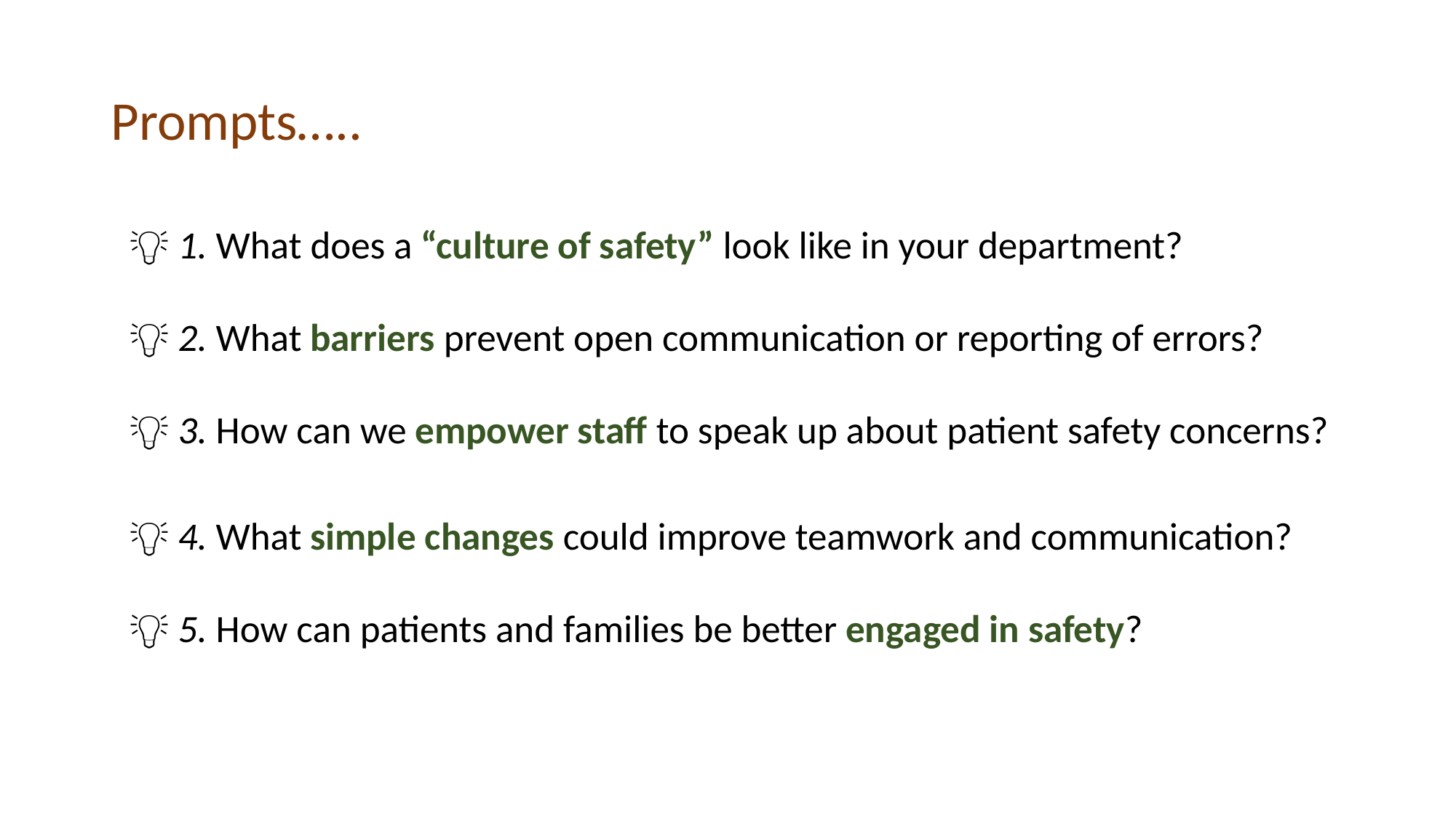

# Prompts…..
💡 1. What does a “culture of safety” look like in your department?
💡 2. What barriers prevent open communication or reporting of errors?
💡 3. How can we empower staff to speak up about patient safety concerns?
💡 4. What simple changes could improve teamwork and communication?
💡 5. How can patients and families be better engaged in safety?